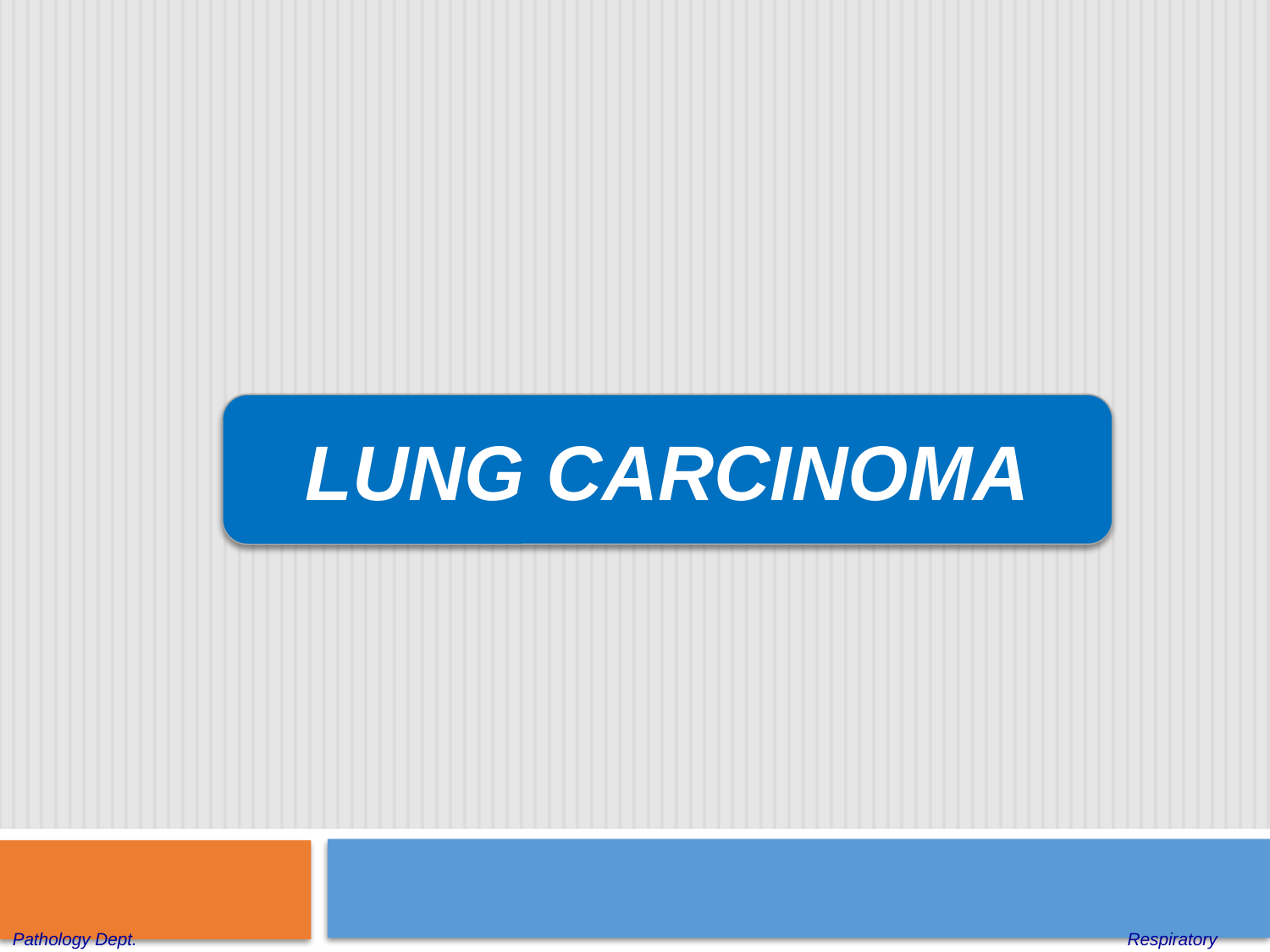

LUNG CARCINOMA
#
Respiratory Block
Pathology Dept. KSU